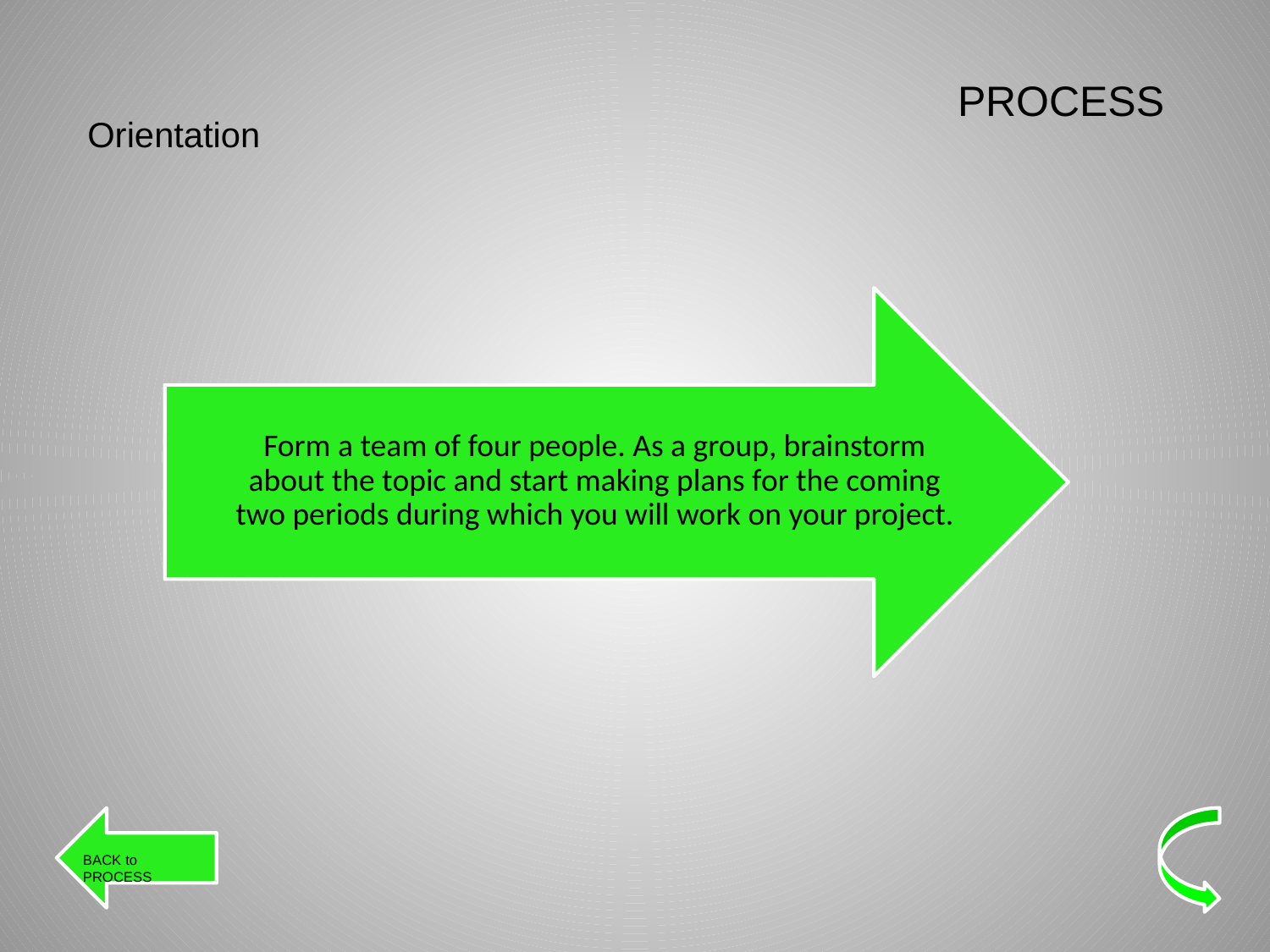

PROCESS
Orientation
Form a team of four people. As a group, brainstorm about the topic and start making plans for the coming two periods during which you will work on your project.

BACK to PROCESS